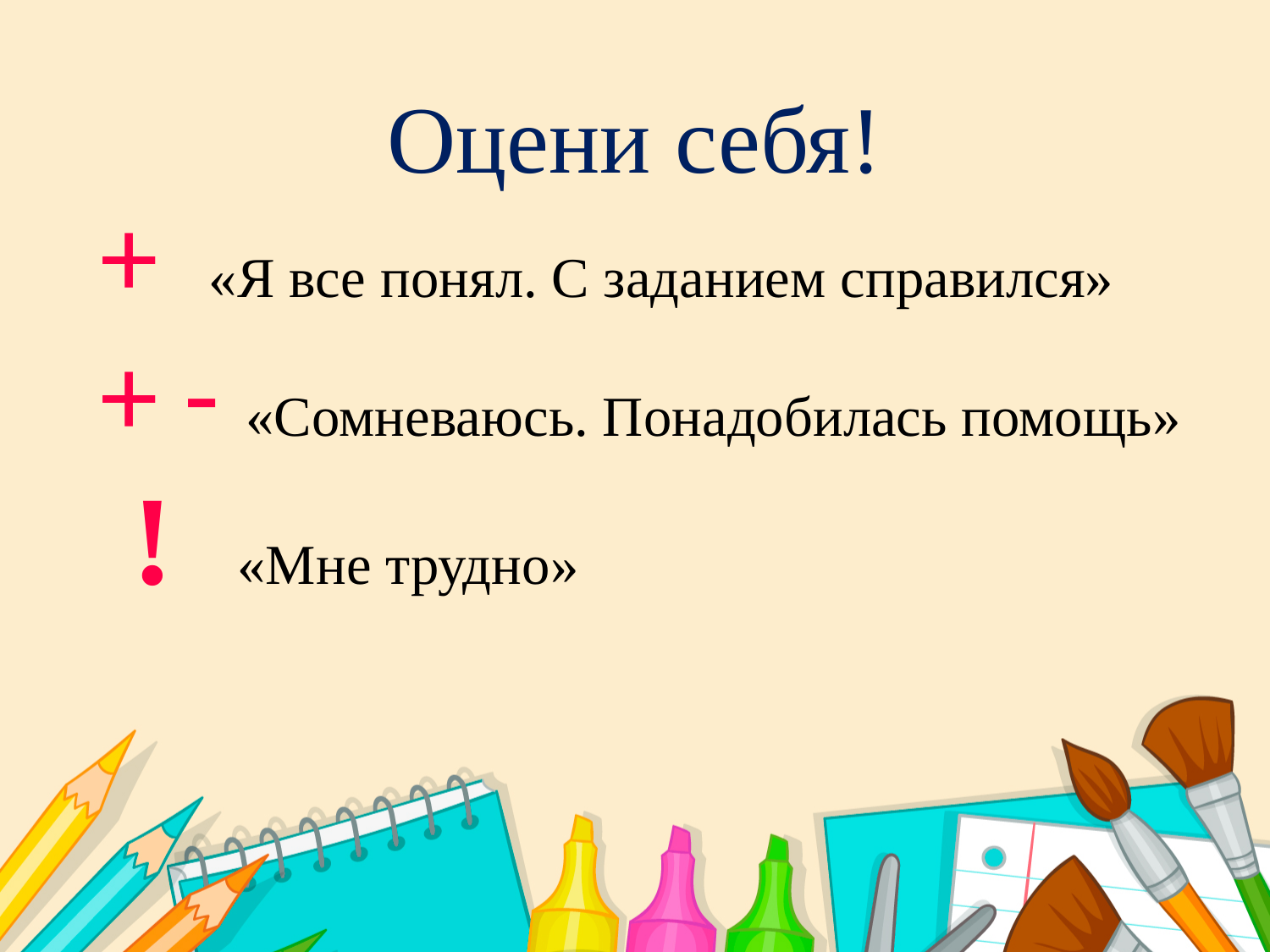

# Оцени себя!
+    «Я все понял. С заданием справился»
+ - «Сомневаюсь. Понадобилась помощь»
 !  «Мне трудно»